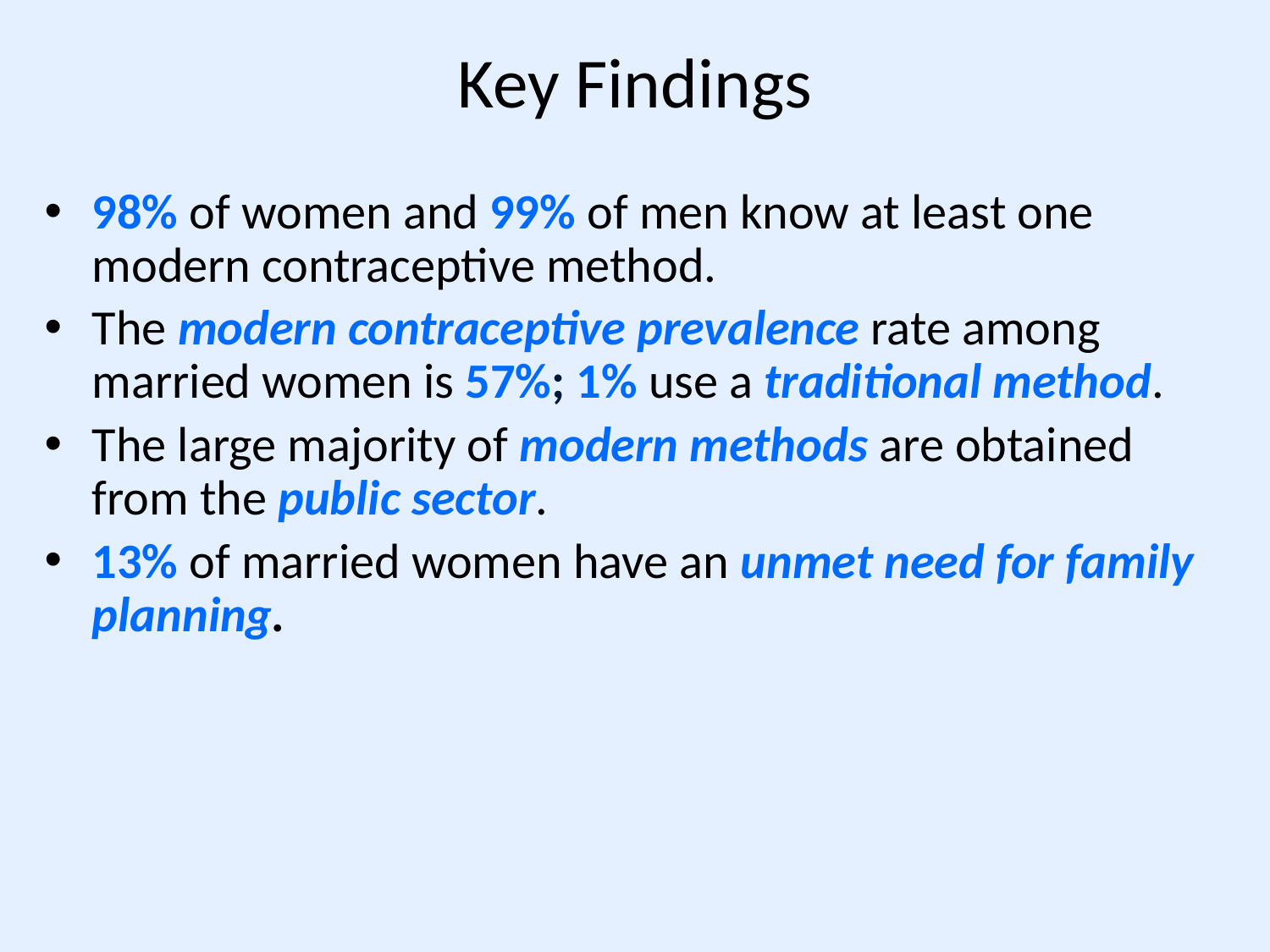

# Key Findings
98% of women and 99% of men know at least one modern contraceptive method.
The modern contraceptive prevalence rate among married women is 57%; 1% use a traditional method.
The large majority of modern methods are obtained from the public sector.
13% of married women have an unmet need for family planning.